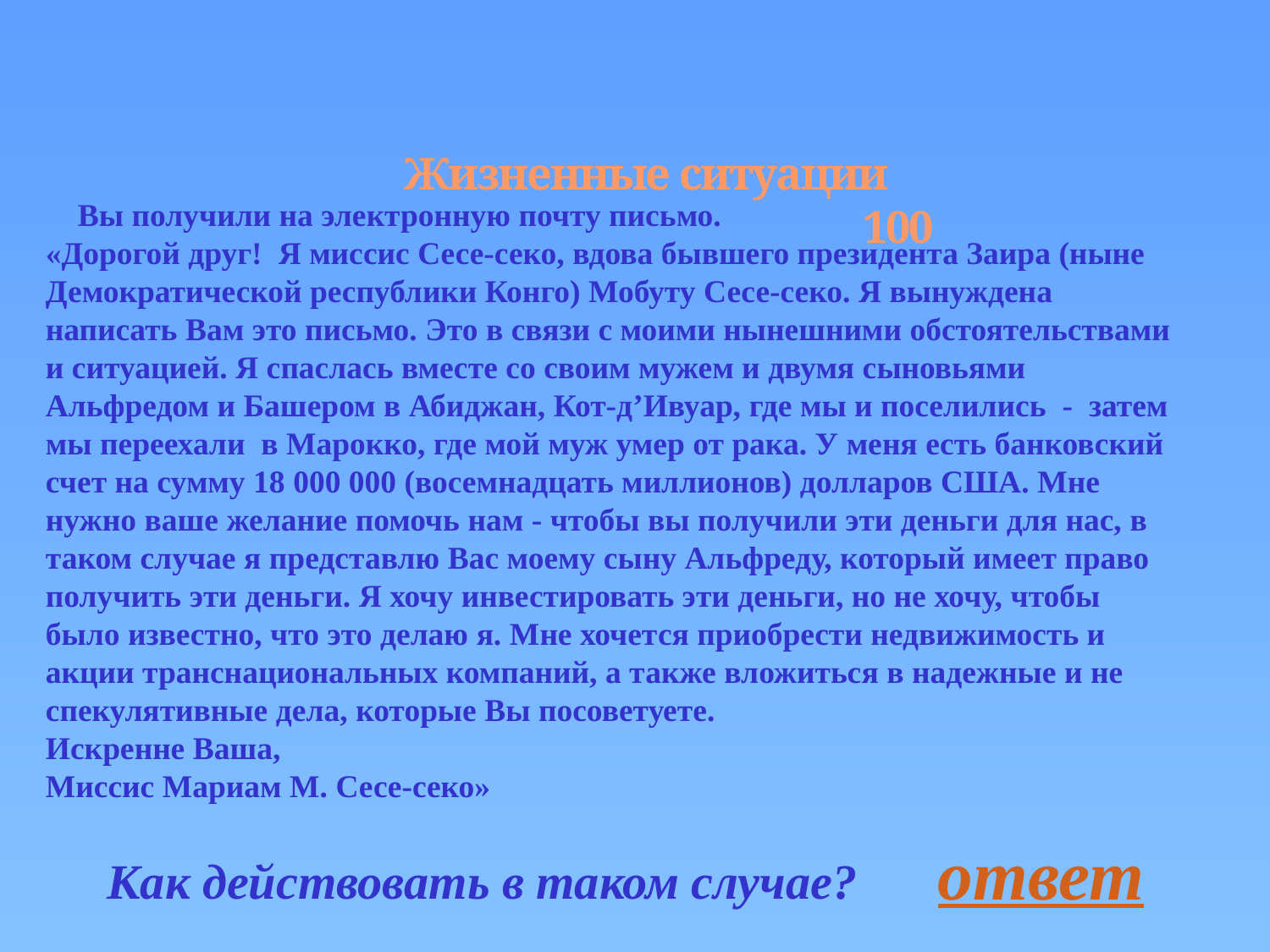

# Жизненные ситуации 100
    Вы получили на электронную почту письмо.
«Дорогой друг!  Я миссис Сесе-секо, вдова бывшего президента Заира (ныне Демократической республики Конго) Мобуту Сесе-секо. Я вынуждена написать Вам это письмо. Это в связи с моими нынешними обстоятельствами и ситуацией. Я спаслась вместе со своим мужем и двумя сыновьями Альфредом и Башером в Абиджан, Кот-д’Ивуар, где мы и поселились  -  затем мы переехали  в Марокко, где мой муж умер от рака. У меня есть банковский счет на сумму 18 000 000 (восемнадцать миллионов) долларов США. Мне нужно ваше желание помочь нам - чтобы вы получили эти деньги для нас, в таком случае я представлю Вас моему сыну Альфреду, который имеет право получить эти деньги. Я хочу инвестировать эти деньги, но не хочу, чтобы было известно, что это делаю я. Мне хочется приобрести недвижимость и акции транснациональных компаний, а также вложиться в надежные и не спекулятивные дела, которые Вы посоветуете.
Искренне Ваша,
Миссис Мариам М. Сесе-секо»

     Как действовать в таком случае?

ответ